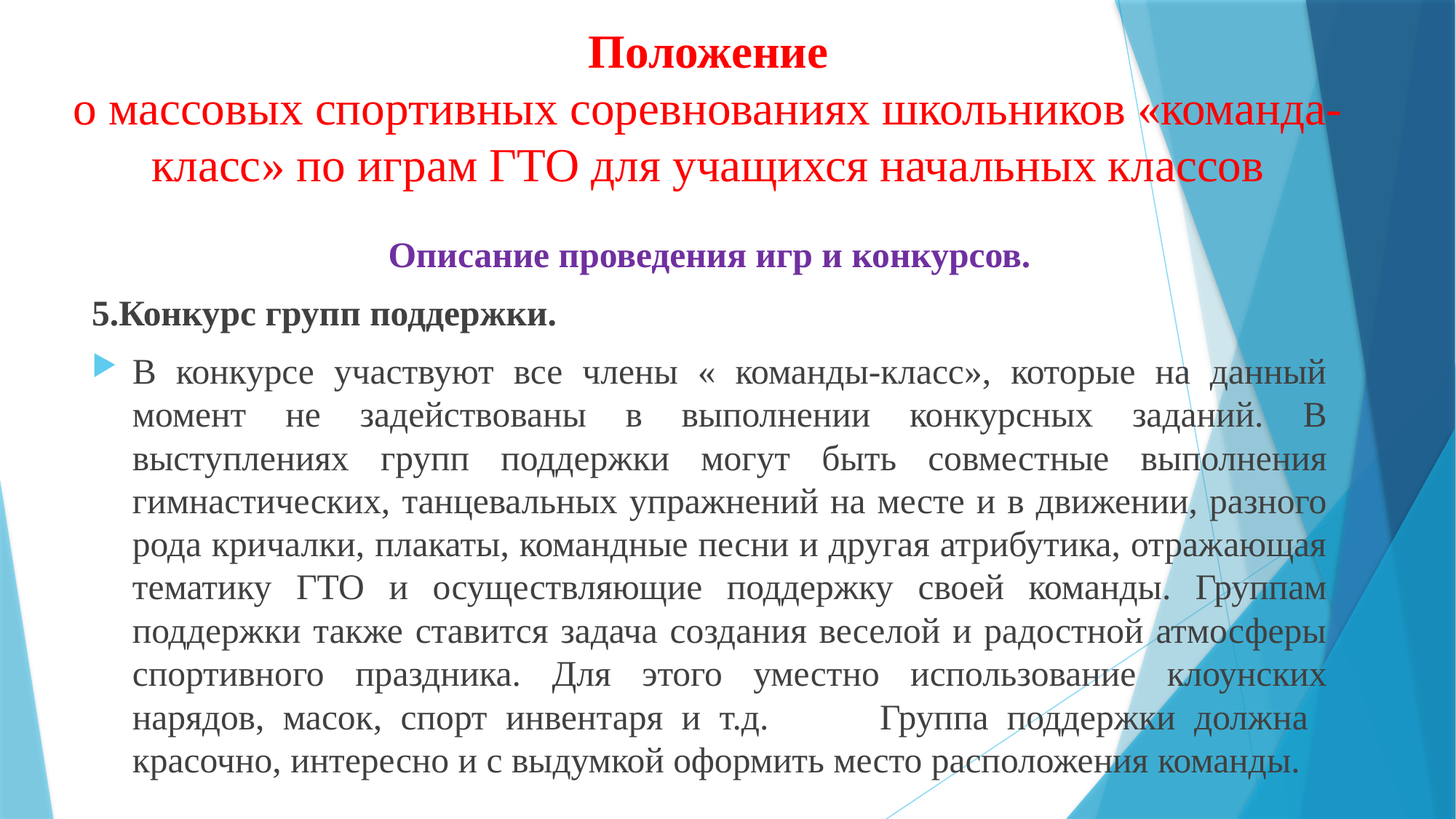

# Положение о массовых спортивных соревнованиях школьников «команда-класс» по играм ГТО для учащихся начальных классов
Описание проведения игр и конкурсов.
5.Конкурс групп поддержки.
В конкурсе участвуют все члены « команды-класс», которые на данный момент не задействованы в выполнении конкурсных заданий. В выступлениях групп поддержки могут быть совместные выполнения гимнастических, танцевальных упражнений на месте и в движении, разного рода кричалки, плакаты, командные песни и другая атрибутика, отражающая тематику ГТО и осуществляющие поддержку своей команды. Группам поддержки также ставится задача создания веселой и радостной атмосферы спортивного праздника. Для этого уместно использование клоунских нарядов, масок, спорт инвентаря и т.д.      Группа поддержки должна  красочно, интересно и с выдумкой оформить место расположения команды.